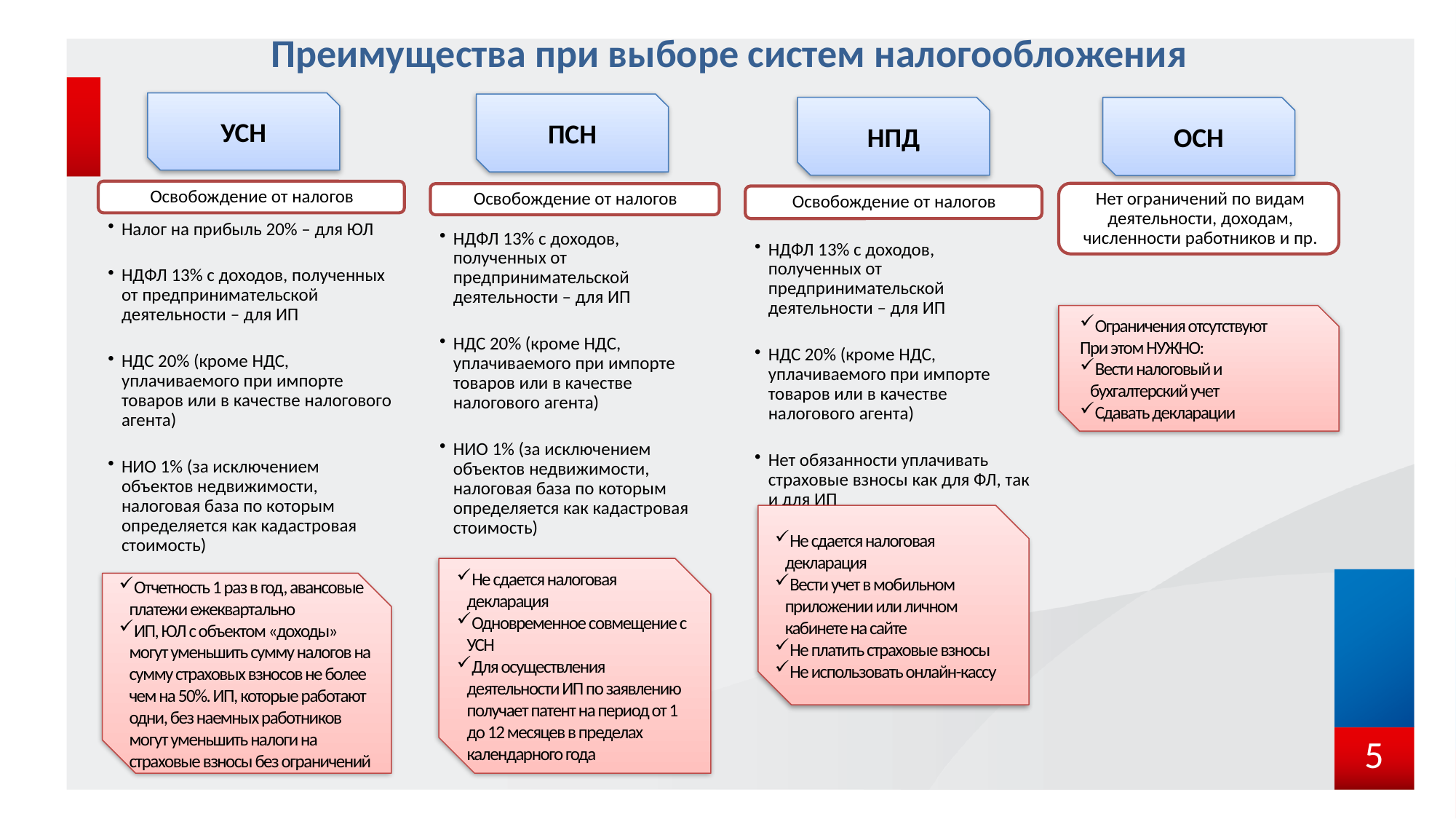

Преимущества при выборе систем налогообложения
УСН
ПСН
НПД
ОСН
Освобождение от налогов

НДФЛ 13% с доходов, полученных от предпринимательской деятельности – для ИП

НДС 20% (кроме НДС, уплачиваемого при импорте товаров или в качестве налогового агента)

НИО 1% (за исключением объектов недвижимости, налоговая база по которым определяется как кадастровая стоимость)
Нет ограничений по видам деятельности, доходам, численности работников и пр.

Освобождение от налогов

НДФЛ 13% с доходов, полученных от предпринимательской деятельности – для ИП

НДС 20% (кроме НДС, уплачиваемого при импорте товаров или в качестве налогового агента)

Нет обязанности уплачивать  страховые взносы как для ФЛ, так и для ИП
Освобождение от налогов
Налог на прибыль 20% – для ЮЛ

НДФЛ 13% с доходов, полученных от предпринимательской деятельности – для ИП

НДС 20% (кроме НДС, уплачиваемого при импорте товаров или в качестве налогового агента)

НИО 1% (за исключением объектов недвижимости, налоговая база по которым определяется как кадастровая стоимость)
Ограничения отсутствуют
При этом НУЖНО:
Вести налоговый и бухгалтерский учет
Сдавать декларации
Не сдается налоговая декларация
Вести учет в мобильном приложении или личном кабинете на сайте
Не платить страховые взносы
Не использовать онлайн-кассу
Не сдается налоговая декларация
Одновременное совмещение с УСН
Для осуществления деятельности ИП по заявлению получает патент на период от 1 до 12 месяцев в пределах календарного года
Отчетность 1 раз в год, авансовые платежи ежеквартально
ИП, ЮЛ с объектом «доходы» могут уменьшить сумму налогов на сумму страховых взносов не более чем на 50%. ИП, которые работают одни, без наемных работников могут уменьшить налоги на страховые взносы без ограничений
5